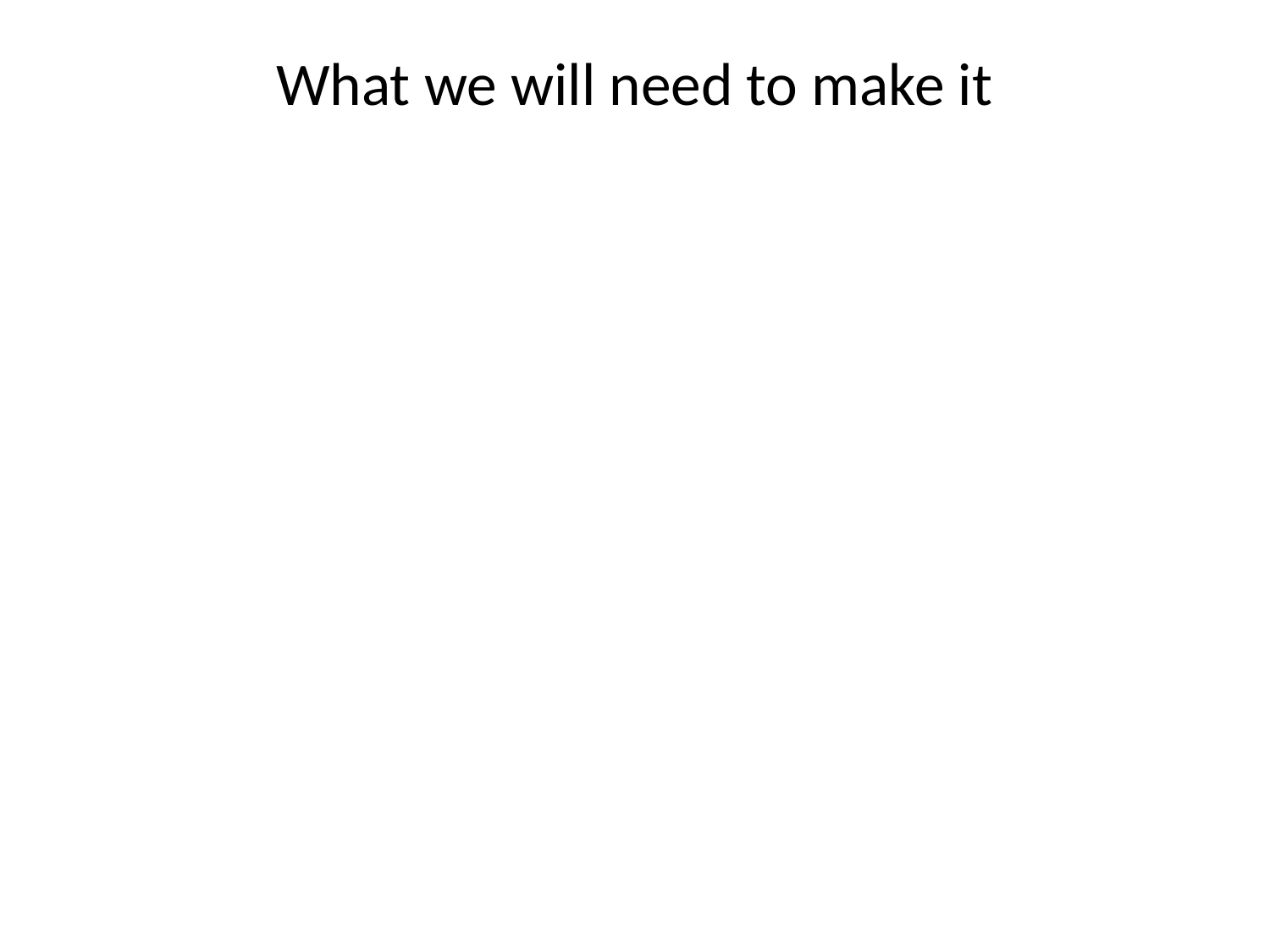

# What we will need to make it